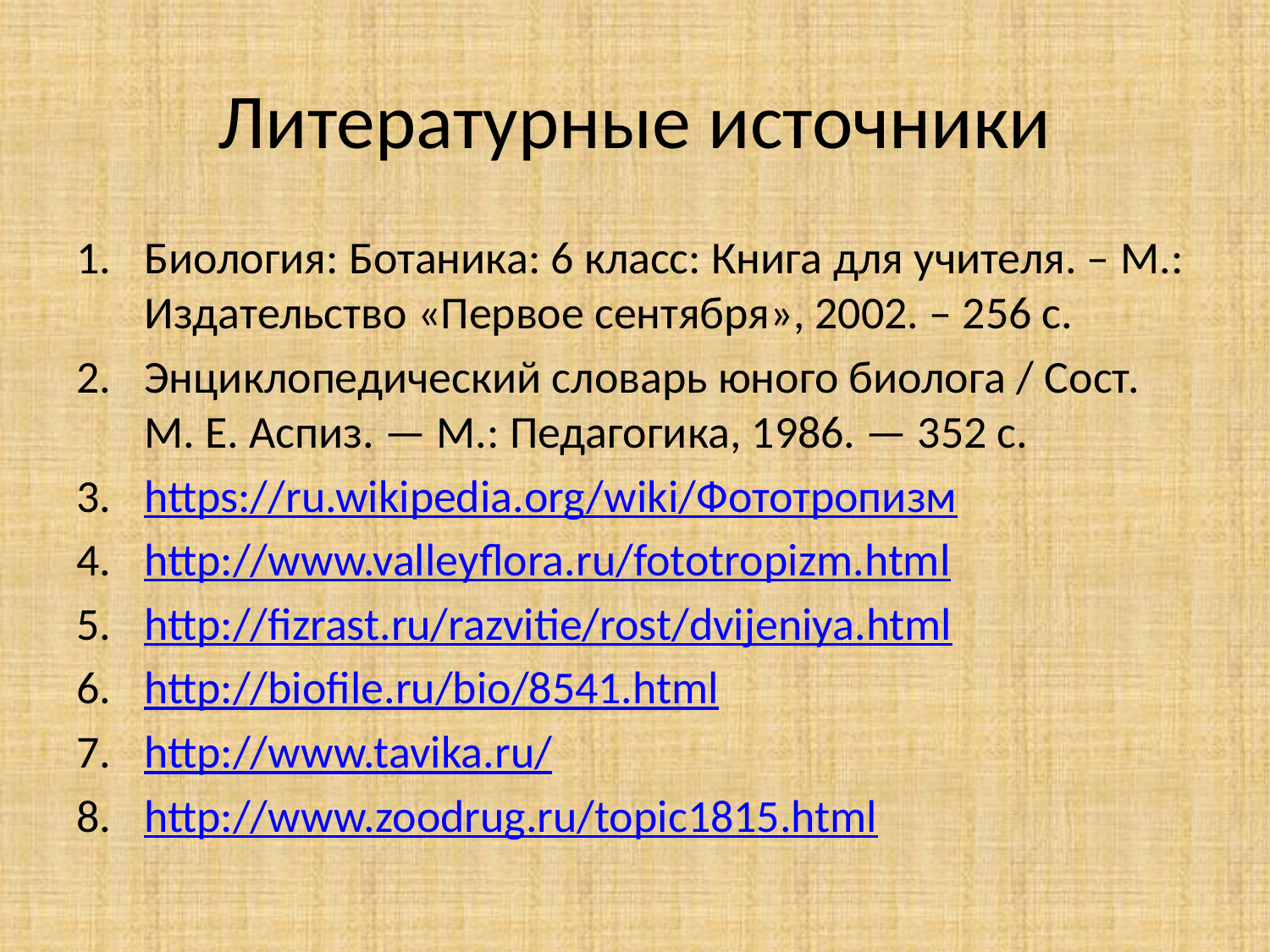

# Литературные источники
Биология: Ботаника: 6 класс: Книга для учителя. – М.: Издательство «Первое сентября», 2002. – 256 с.
Энциклопедический словарь юного биолога / Сост. М. Е. Аспиз. — М.: Педагогика, 1986. — 352 с.
https://ru.wikipedia.org/wiki/Фототропизм
http://www.valleyflora.ru/fototropizm.html
http://fizrast.ru/razvitie/rost/dvijeniya.html
http://biofile.ru/bio/8541.html
http://www.tavika.ru/
http://www.zoodrug.ru/topic1815.html